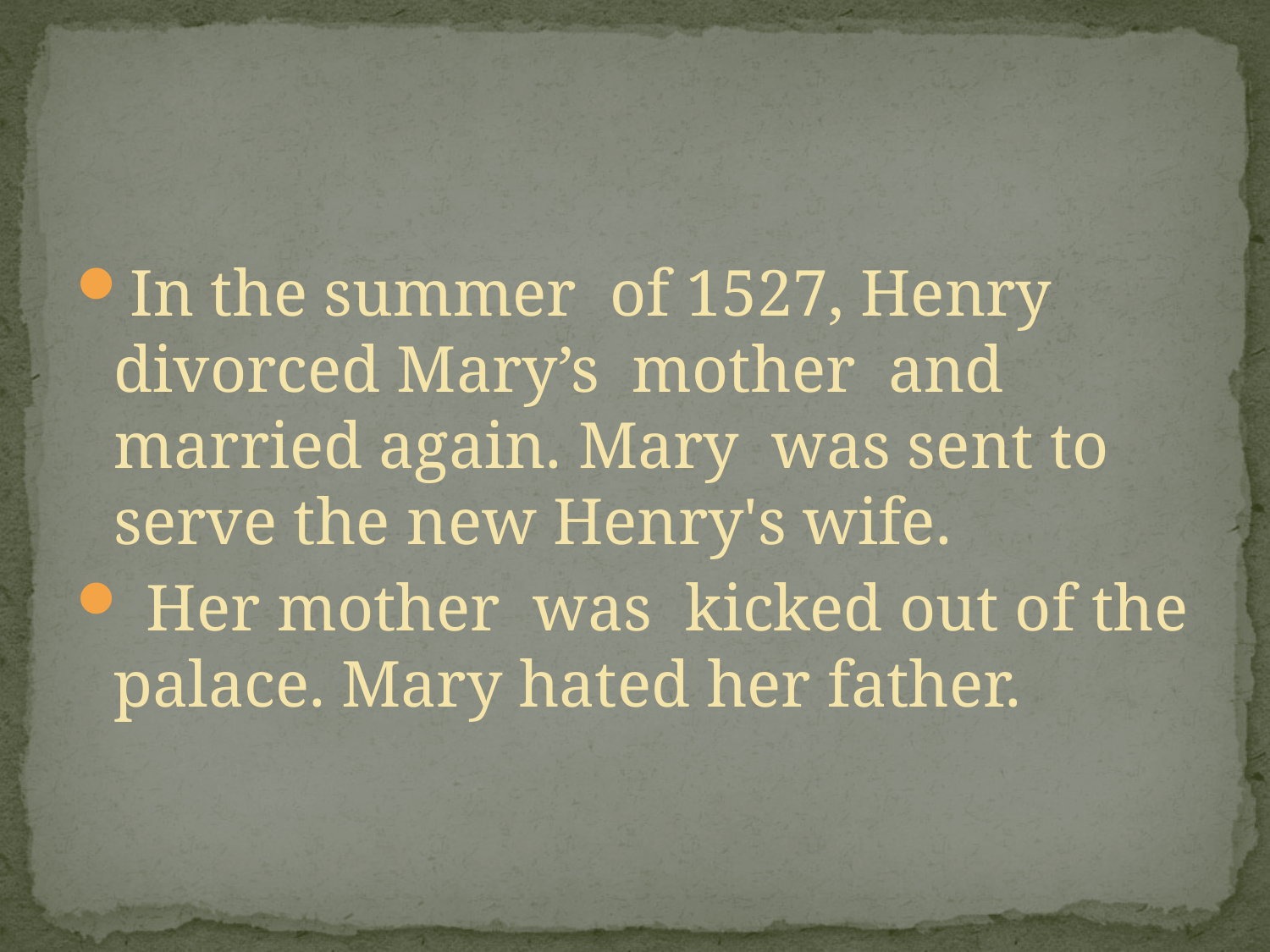

#
In the summer  of 1527, Henry divorced Mary’s  mother  and married again. Mary  was sent to serve the new Henry's wife.
 Her mother  was  kicked out of the palace. Mary hated her father.